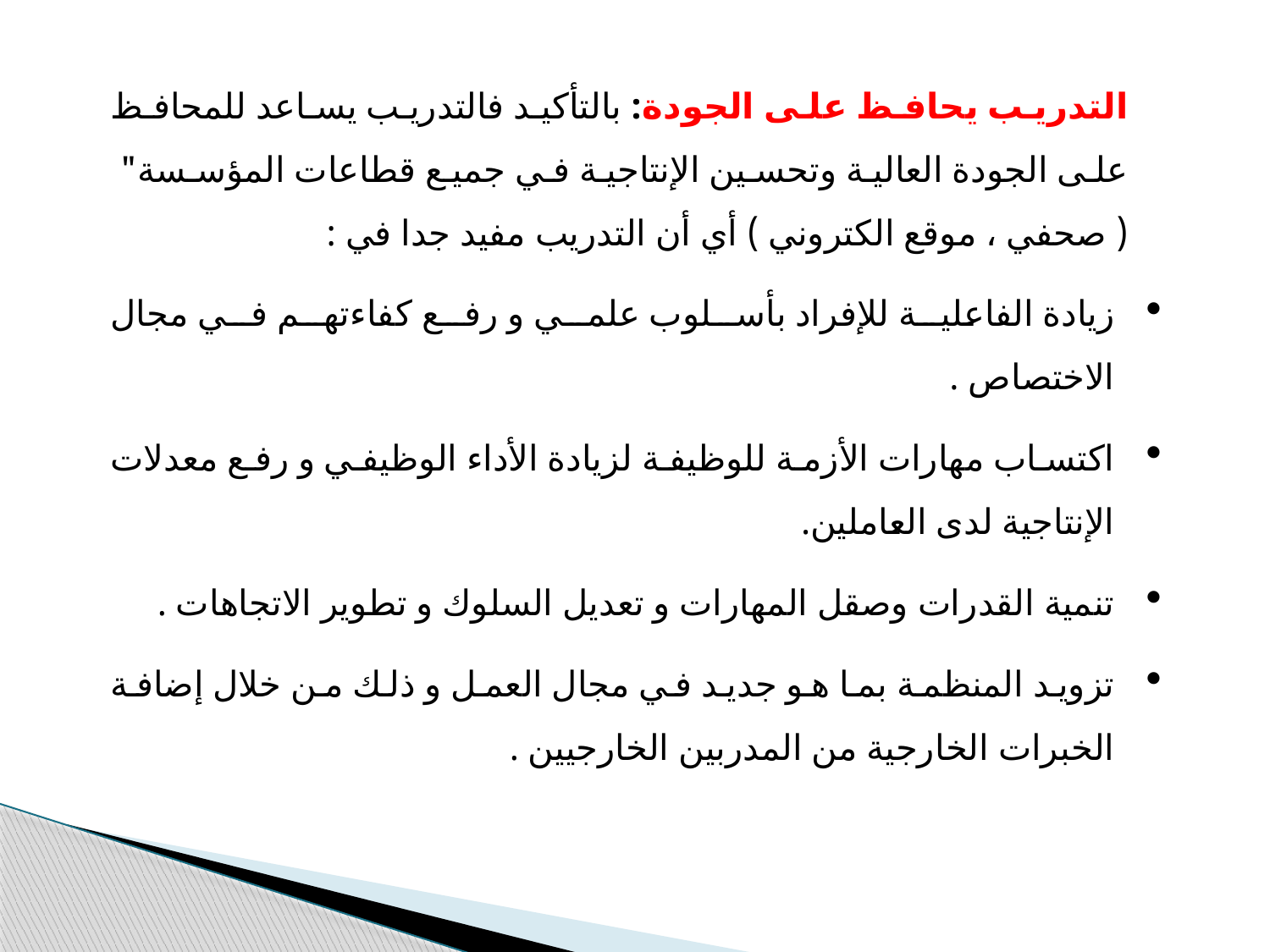

التدريب يحافظ على الجودة: بالتأكيد فالتدريب يساعد للمحافظ على الجودة العالية وتحسين الإنتاجية في جميع قطاعات المؤسسة"  ( صحفي ، موقع الكتروني ) أي أن التدريب مفيد جدا في :
زيادة الفاعلية للإفراد بأسلوب علمي و رفع كفاءتهم في مجال الاختصاص .
اكتساب مهارات الأزمة للوظيفة لزيادة الأداء الوظيفي و رفع معدلات الإنتاجية لدى العاملين.
تنمية القدرات وصقل المهارات و تعديل السلوك و تطوير الاتجاهات .
تزويد المنظمة بما هو جديد في مجال العمل و ذلك من خلال إضافة الخبرات الخارجية من المدربين الخارجيين .